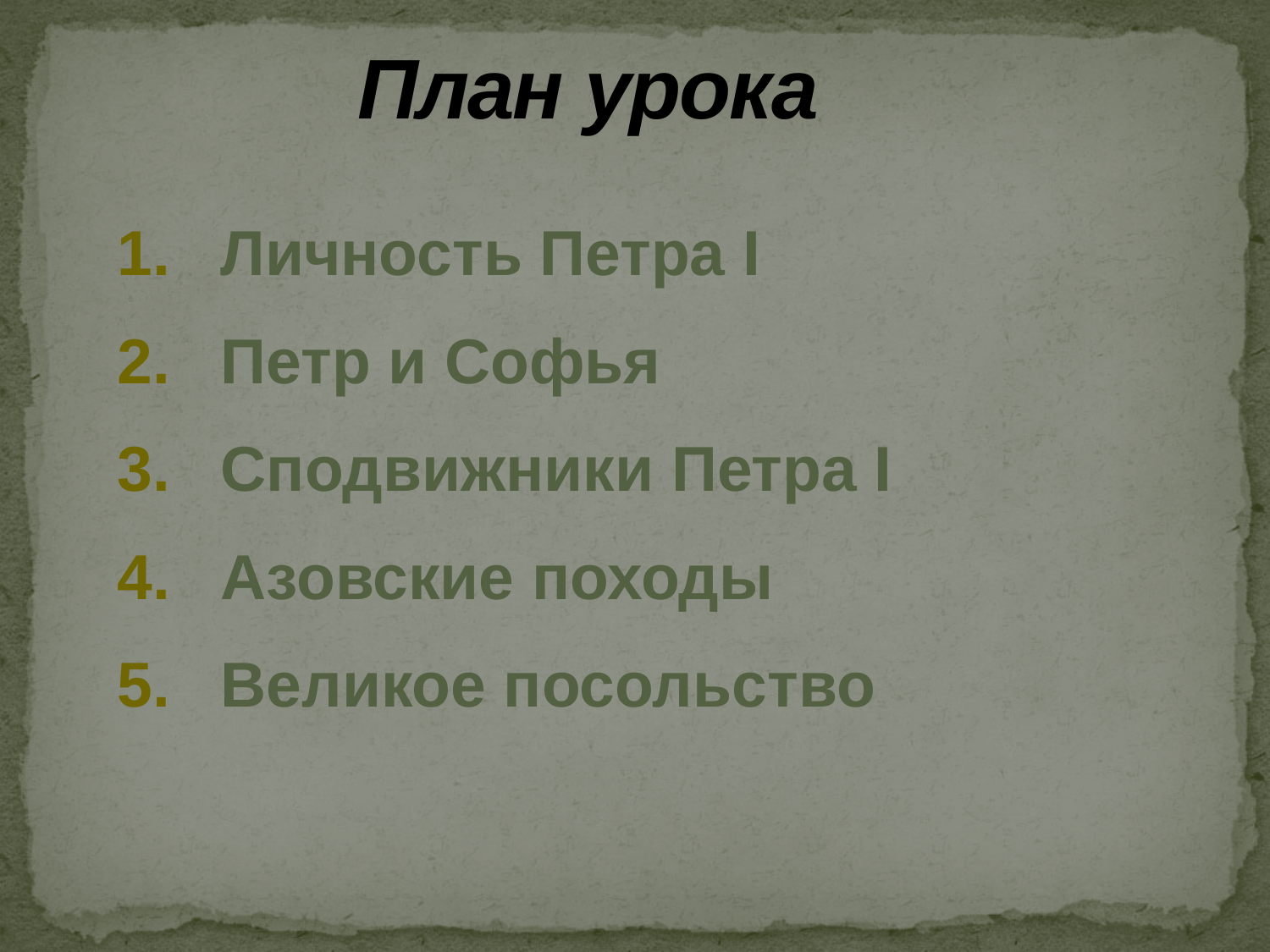

# План урока
Личность Петра I
Петр и Софья
Сподвижники Петра I
Азовские походы
Великое посольство